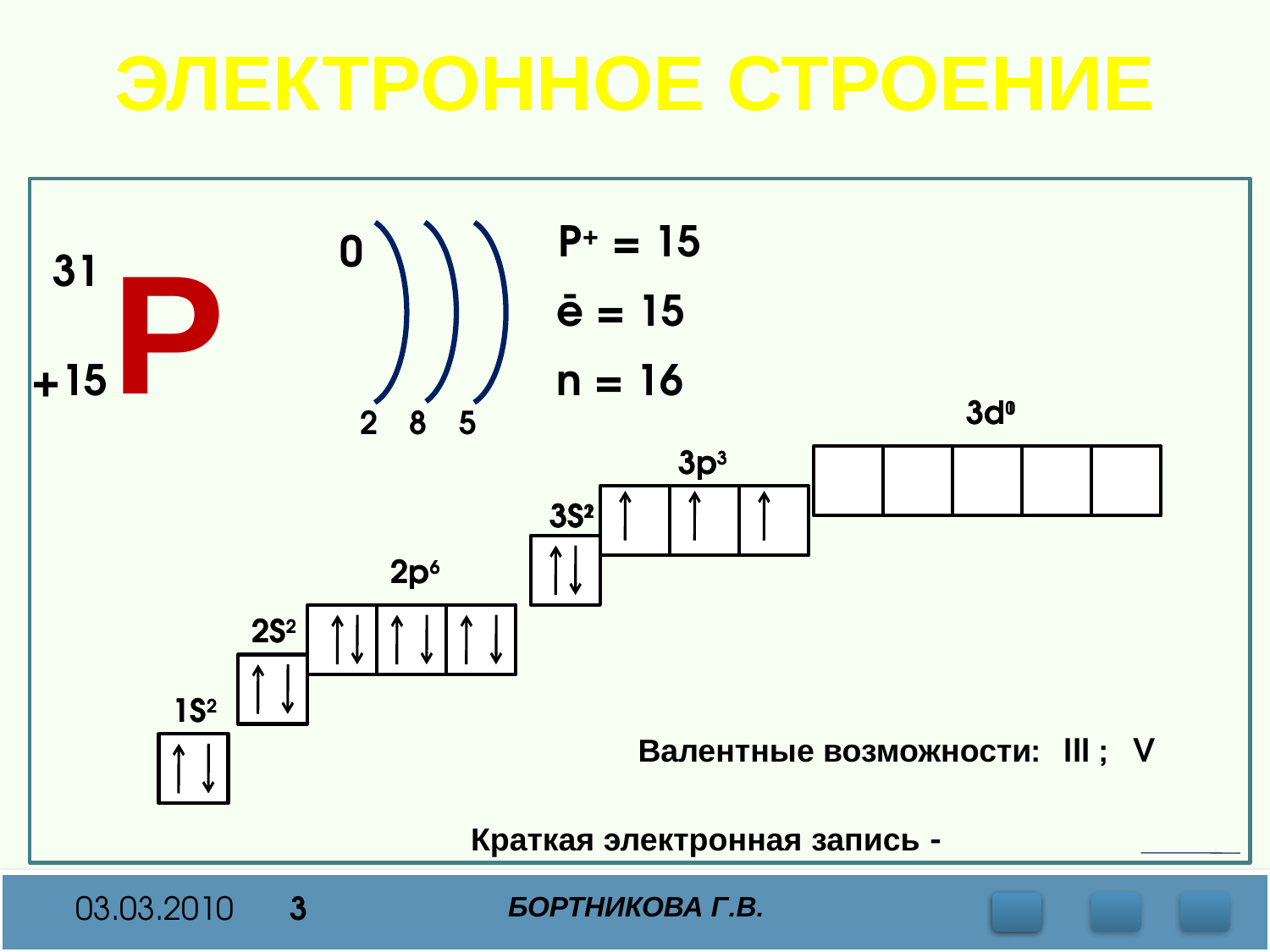

# Электронное строение

P+ = 15
P
31
+15

0

ē = 15
n = 16
3d0
3d1
2
8
5
3p3
3p3

3S2
3S2
3S1

2p6
2p6
2S2
2S2

1S2
1S2
Валентные возможности:
III ;
V

Краткая электронная запись -
03.03.2010
Бортникова Г.В.
3